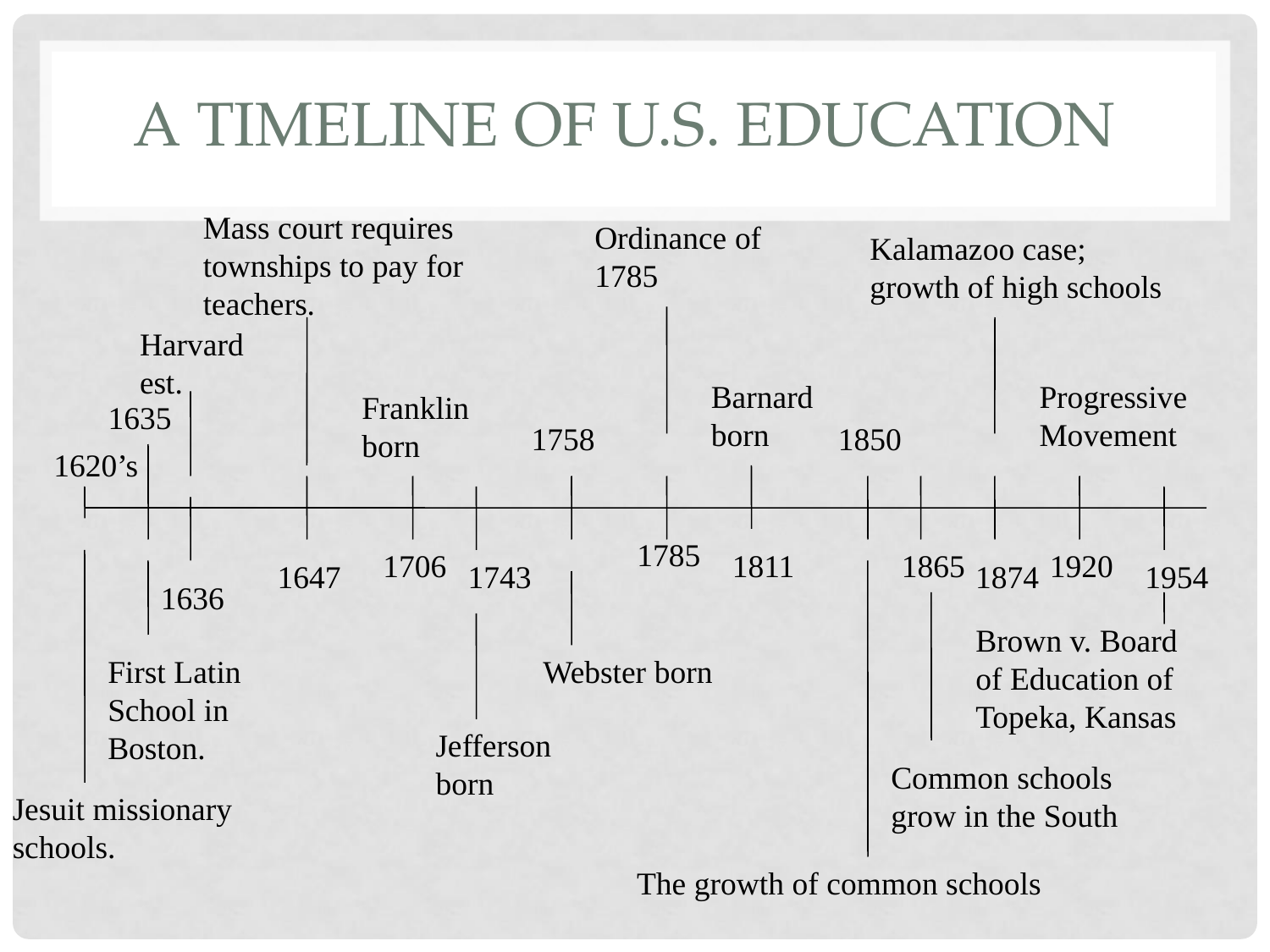

# A TIMELINE OF U.S. EDUCATION
Mass court requires
townships to pay for
teachers.
Ordinance of
1785
Kalamazoo case; growth of high schools

Harvard
est.

Barnard
born
Progressive
Movement
Franklin
born
1635

1758
1850
1620’s

1785
1706
1811
1865
1920

1647
1743
1874
1954

1636

Brown v. Board of Education of Topeka, Kansas
First Latin
School in
Boston.
Webster born
Jefferson born
Common schools
grow in the South
Jesuit missionary
schools.
The growth of common schools